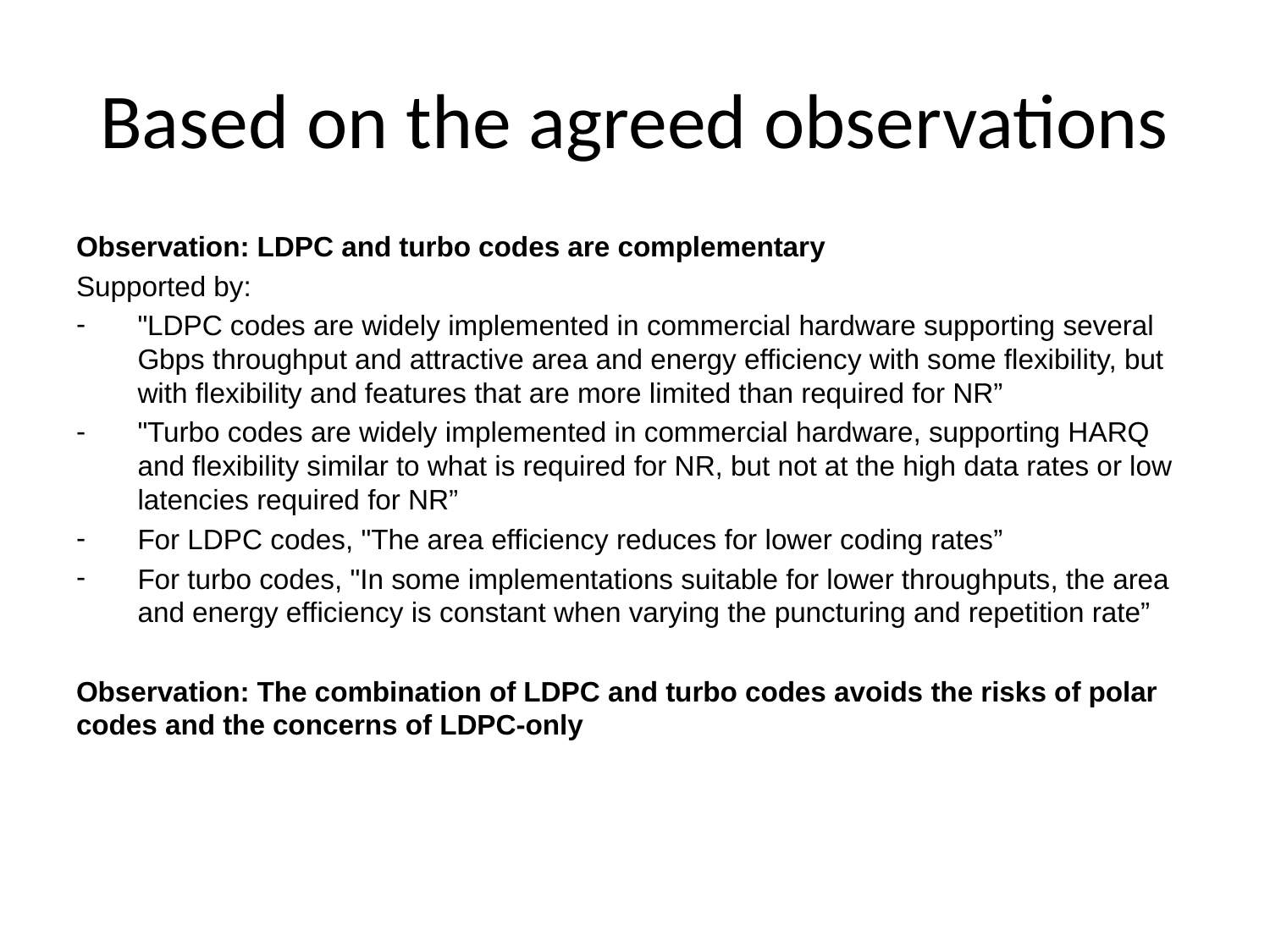

# Based on the agreed observations
Observation: LDPC and turbo codes are complementary
Supported by:
"LDPC codes are widely implemented in commercial hardware supporting several Gbps throughput and attractive area and energy efficiency with some flexibility, but with flexibility and features that are more limited than required for NR”
"Turbo codes are widely implemented in commercial hardware, supporting HARQ and flexibility similar to what is required for NR, but not at the high data rates or low latencies required for NR”
For LDPC codes, "The area efficiency reduces for lower coding rates”
For turbo codes, "In some implementations suitable for lower throughputs, the area and energy efficiency is constant when varying the puncturing and repetition rate”

Observation: The combination of LDPC and turbo codes avoids the risks of polar codes and the concerns of LDPC-only